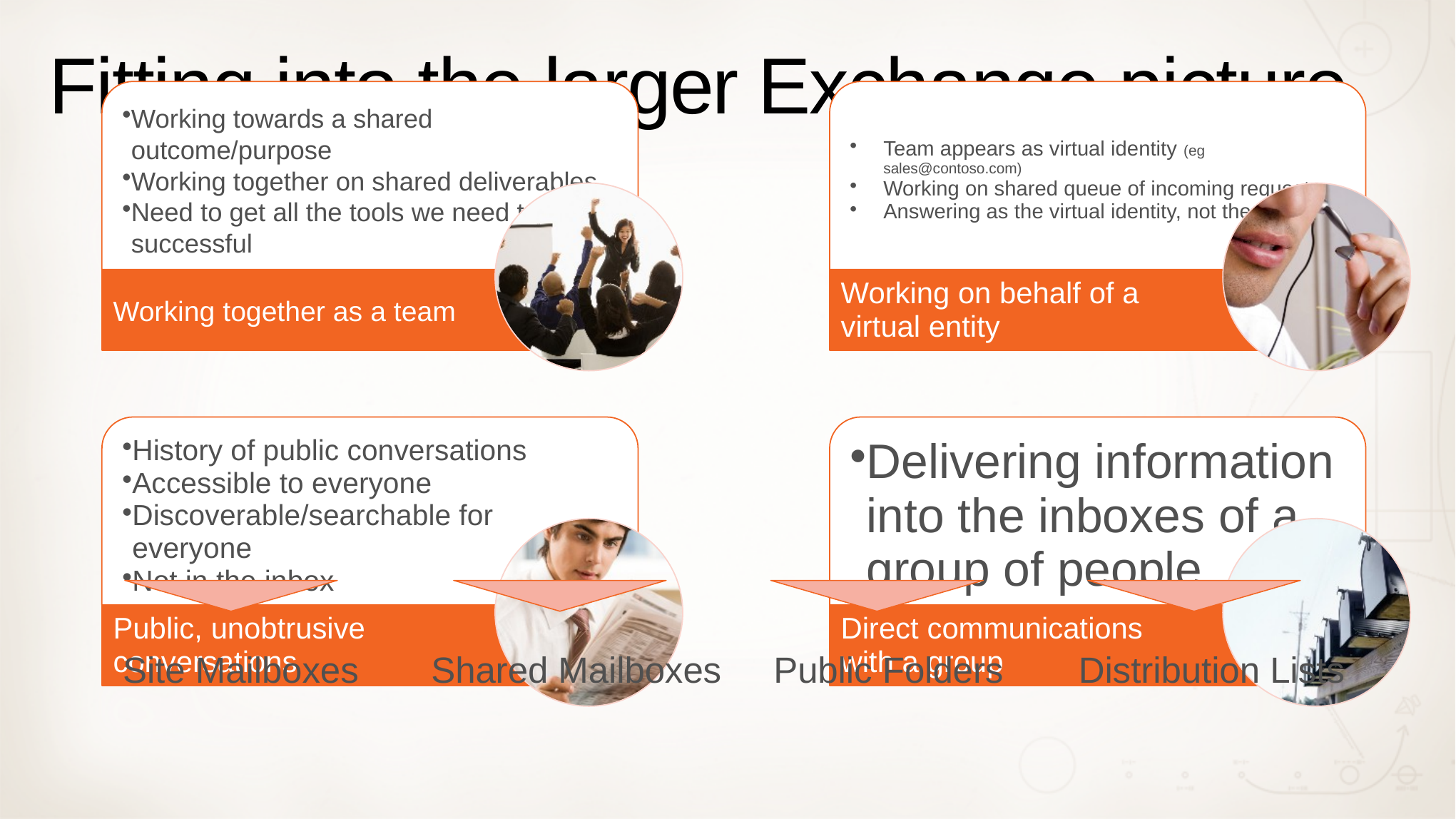

# Fitting into the larger Exchange picture
Working together as a team
Working towards a shared outcome/purpose
Working together on shared deliverables
Need to get all the tools we need to be successful
Working on behalf of a virtual entity
Working on shared queue of incoming requests
Answering as the virtual identity, not the individual
Public, unobtrusive conversations
History of public conversations
Accessible to everyone
Discoverable/searchable for everyone
Delivering information into the inboxes of a group of people
Not in the inbox

Site Mailboxes
Public Folders
Distribution Lists
Shared Mailboxes